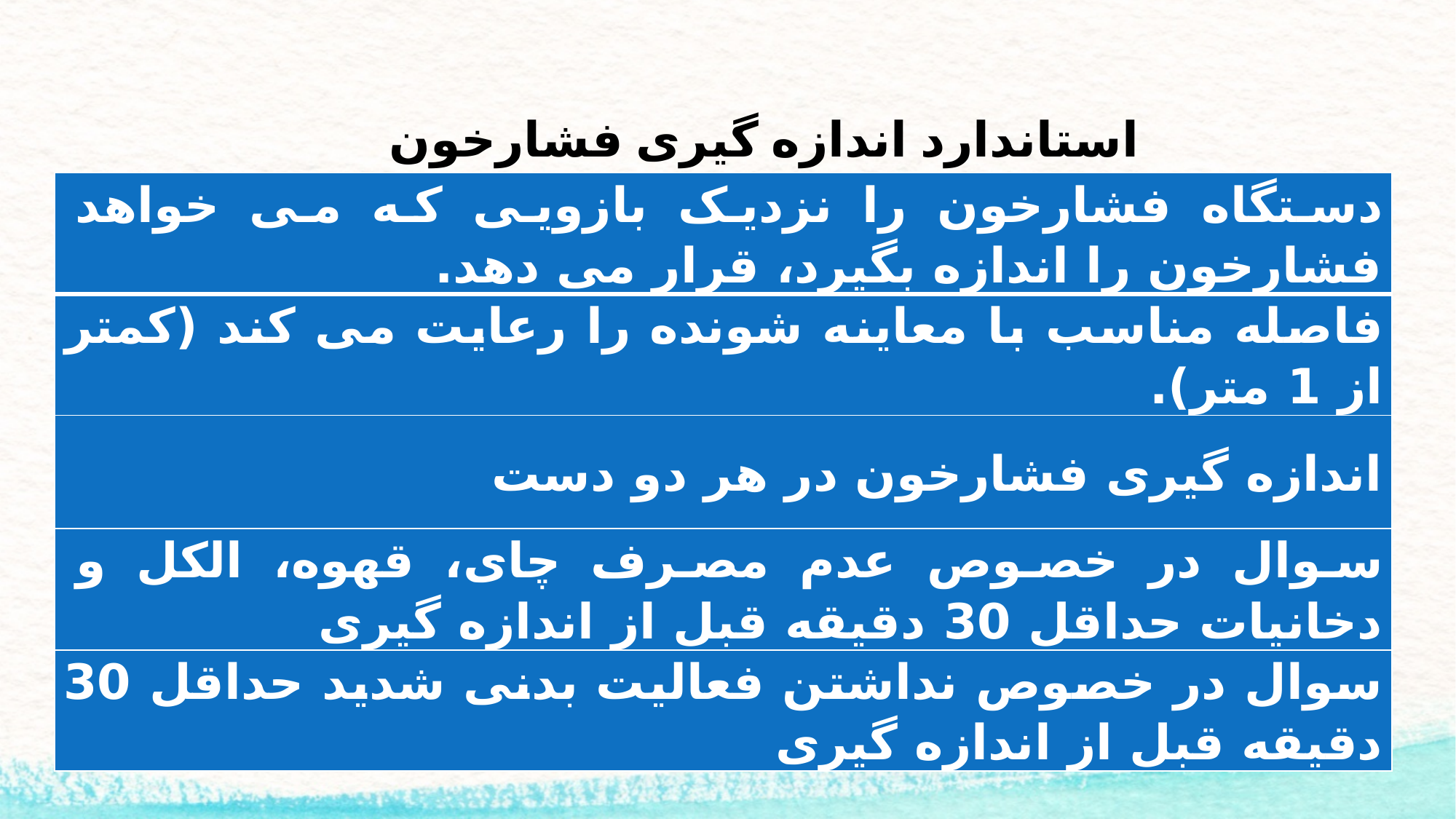

# استاندارد اندازه گیری فشارخون
| دستگاه فشارخون را نزدیک بازویی که می خواهد فشارخون را اندازه بگیرد، قرار می دهد. |
| --- |
| فاصله مناسب با معاینه شونده را رعایت می کند (کمتر از 1 متر). |
| اندازه گیری فشارخون در هر دو دست |
| سوال در خصوص عدم مصرف چای، قهوه، الکل و دخانیات حداقل 30 دقیقه قبل از اندازه گیری |
| سوال در خصوص نداشتن فعالیت بدنی شدید حداقل 30 دقیقه قبل از اندازه گیری |